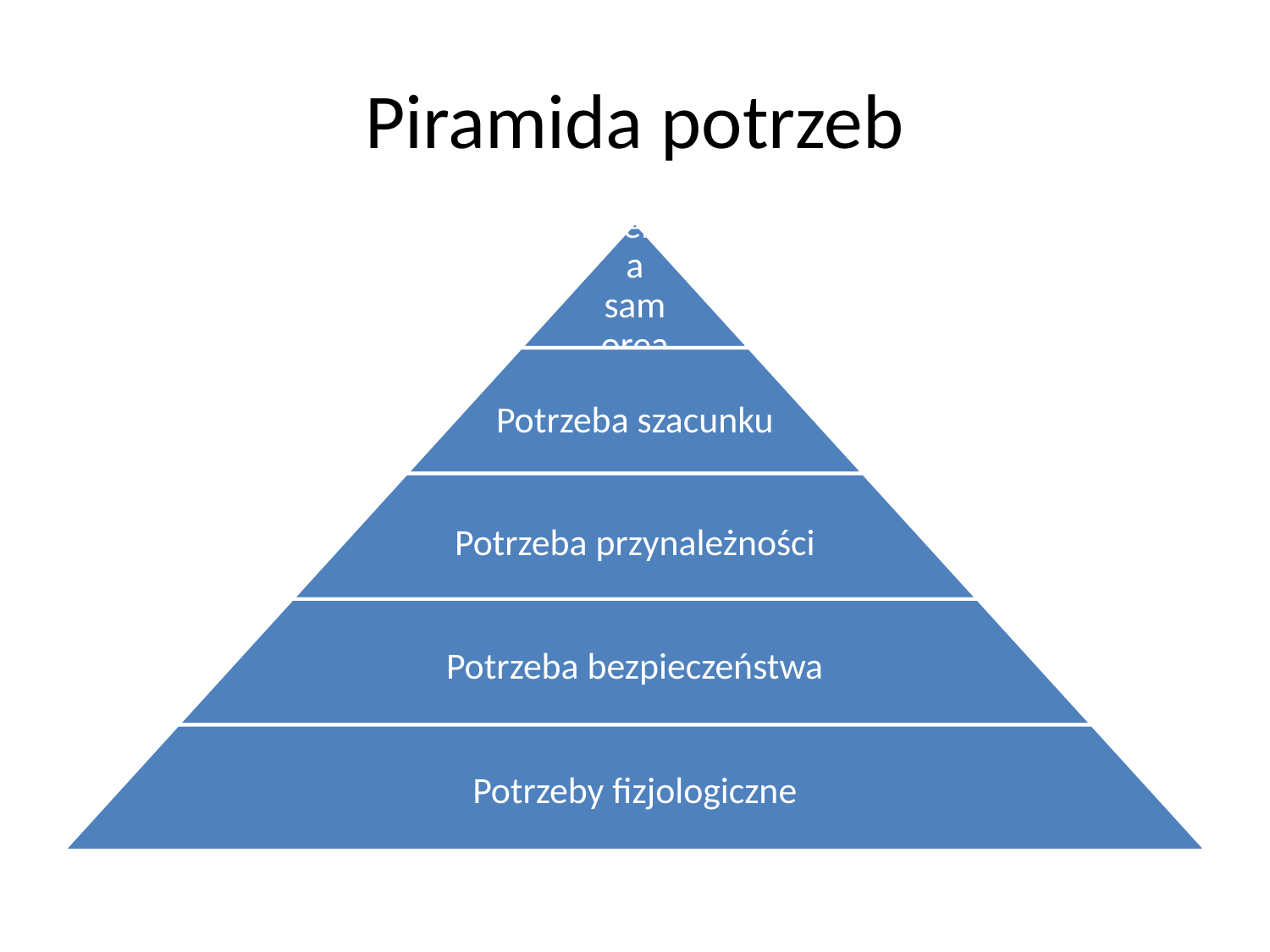

# Piramida potrzeb
Potrzeba samorealizacji
Potrzeba szacunku
Potrzeba przynależności
Potrzeba bezpieczeństwa
Potrzeby fizjologiczne